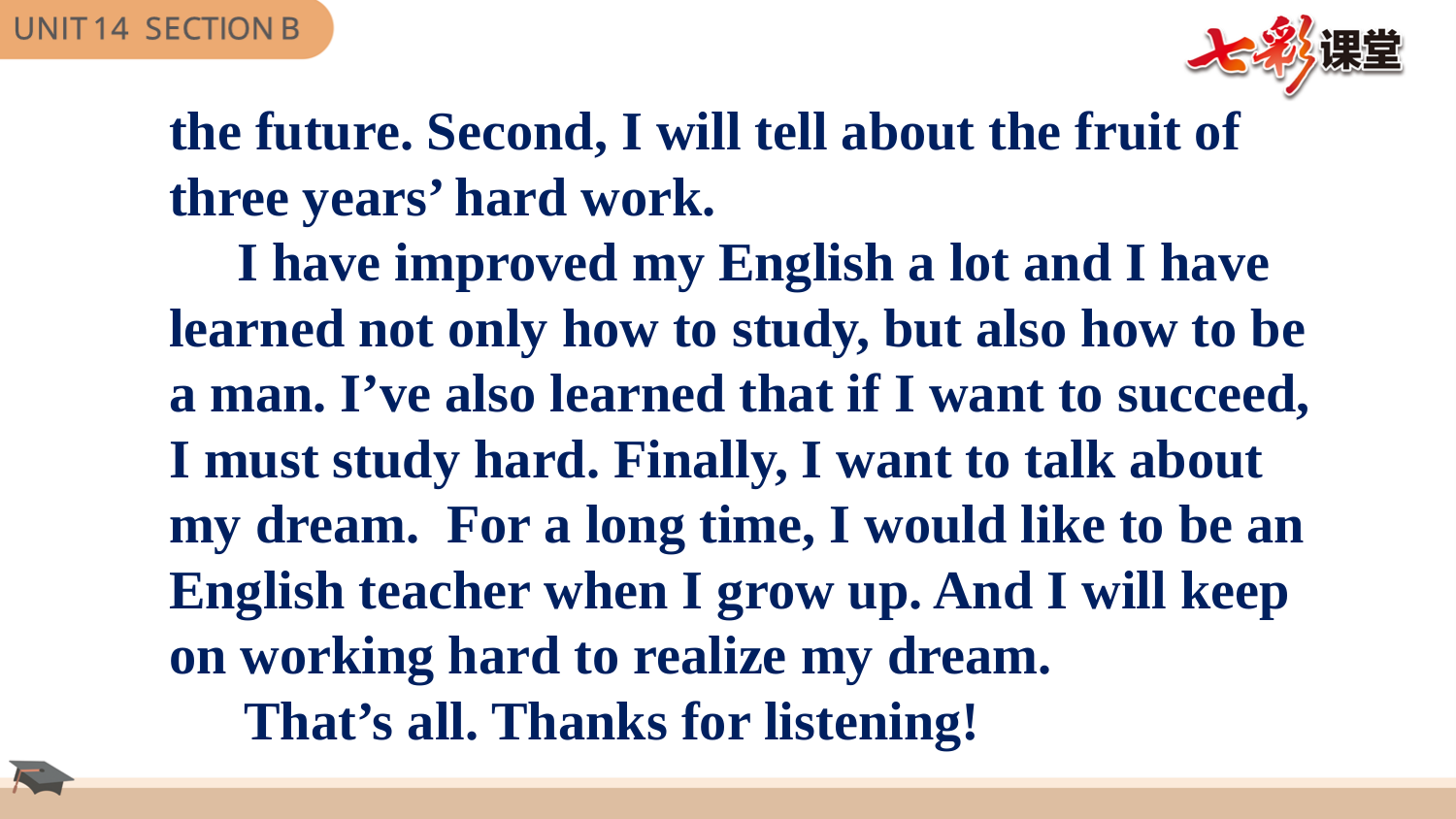

the future. Second, I will tell about the fruit of three years’ hard work.
     I have improved my English a lot and I have learned not only how to study, but also how to be a man. I’ve also learned that if I want to succeed, I must study hard. Finally, I want to talk about my dream.  For a long time, I would like to be an English teacher when I grow up. And I will keep on working hard to realize my dream. 　
     That’s all. Thanks for listening!